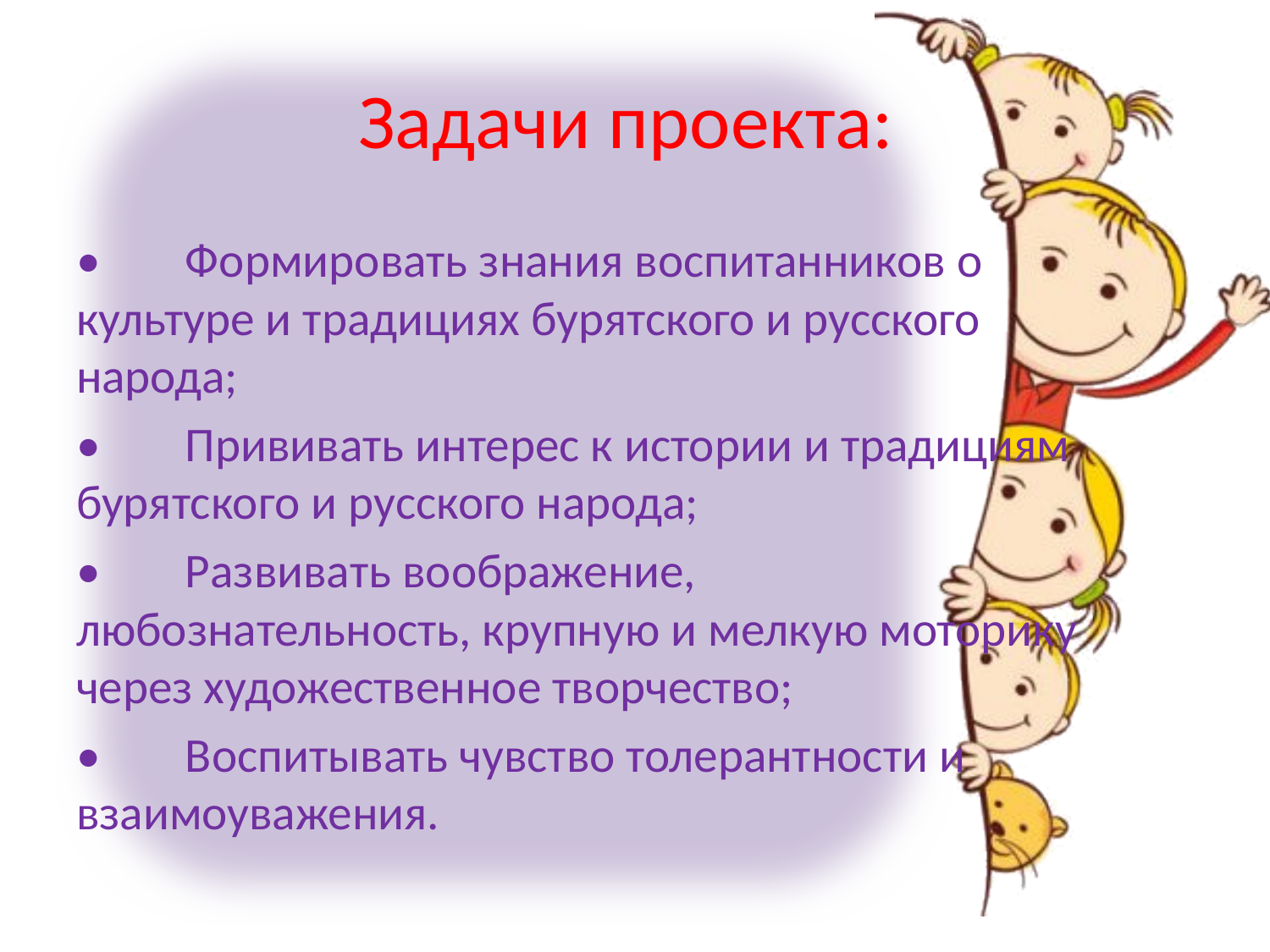

# Задачи проекта:
•	Формировать знания воспитанников о культуре и традициях бурятского и русского народа;
•	Прививать интерес к истории и традициям бурятского и русского народа;
•	Развивать воображение, любознательность, крупную и мелкую моторику через художественное творчество;
•	Воспитывать чувство толерантности и взаимоуважения.